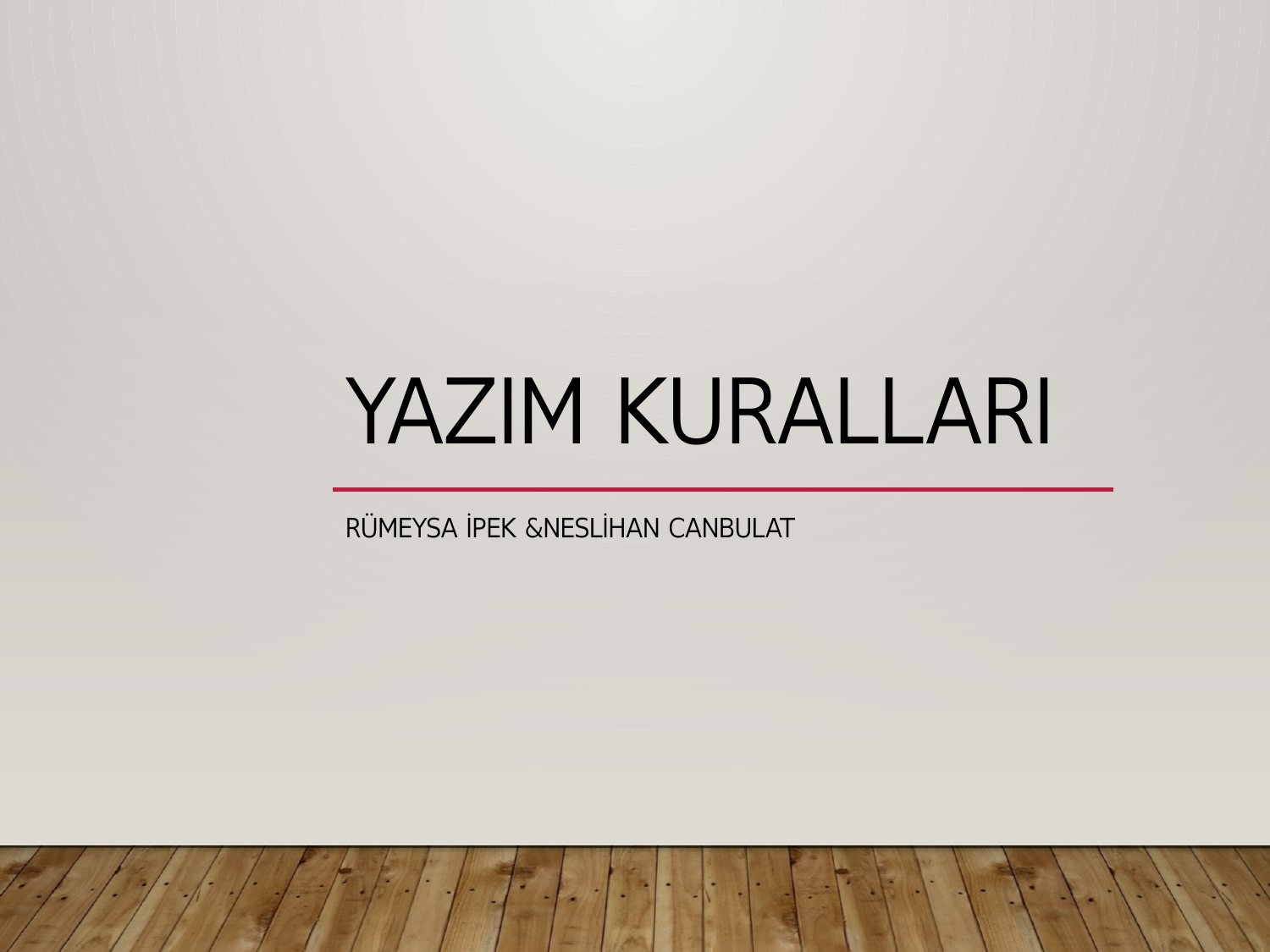

# YAZIM KURALLARI
RÜMEYSA İPEK &NESLİHAN CANBULAT